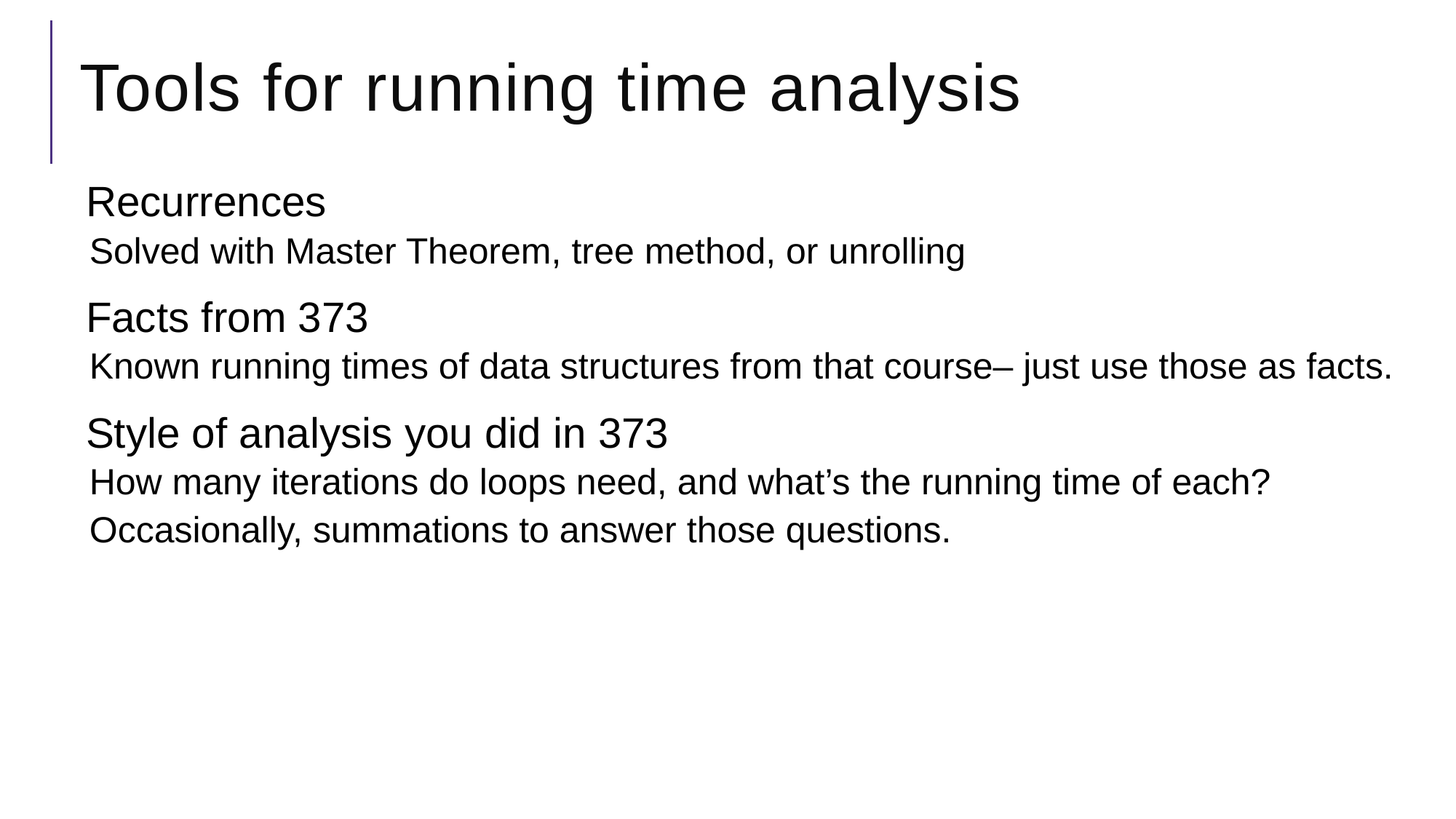

# Tools for running time analysis
Recurrences
Solved with Master Theorem, tree method, or unrolling
Facts from 373
Known running times of data structures from that course– just use those as facts.
Style of analysis you did in 373
How many iterations do loops need, and what’s the running time of each?
Occasionally, summations to answer those questions.